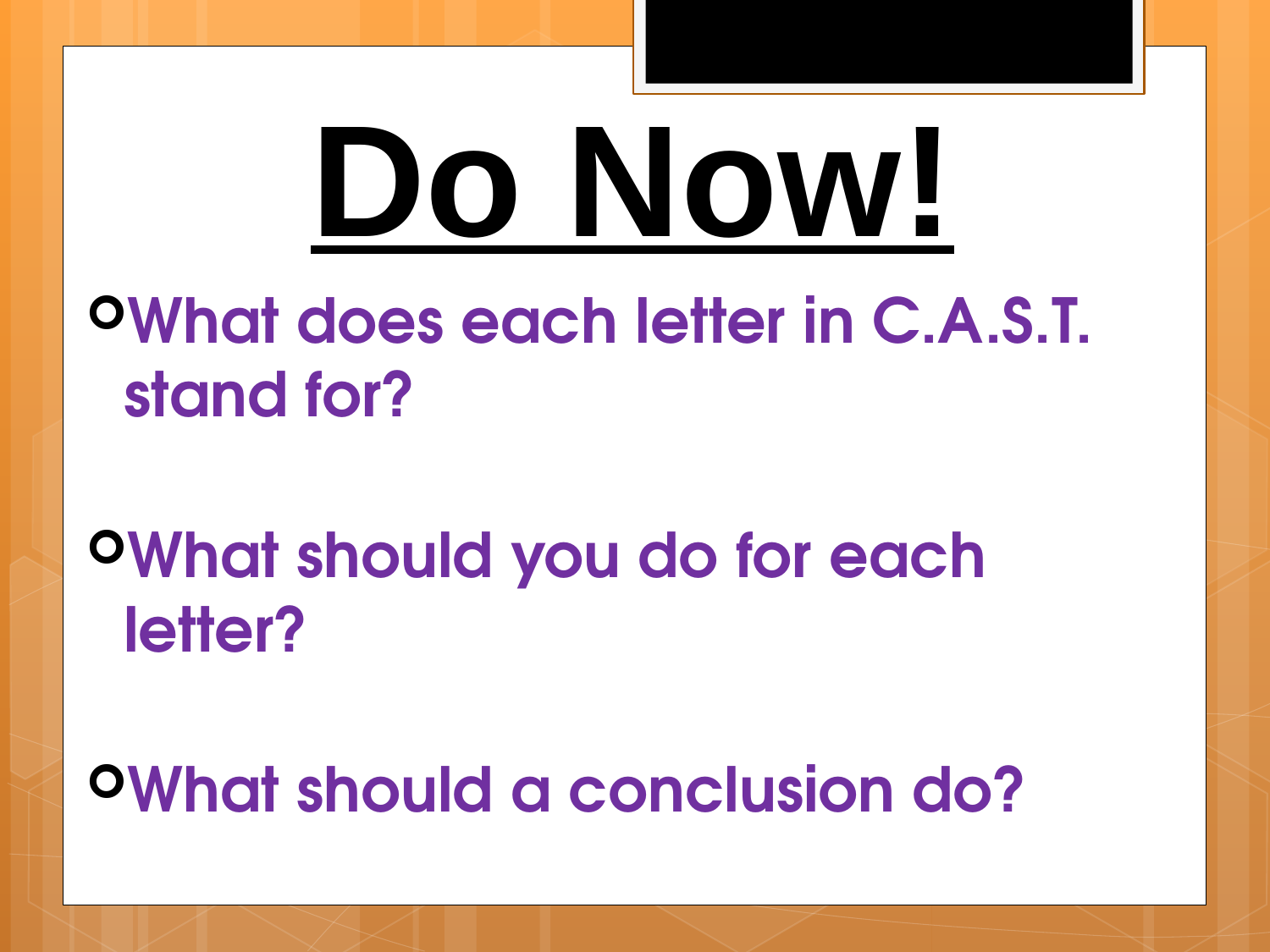

# Do Now!
What does each letter in C.A.S.T. stand for?
What should you do for each letter?
What should a conclusion do?